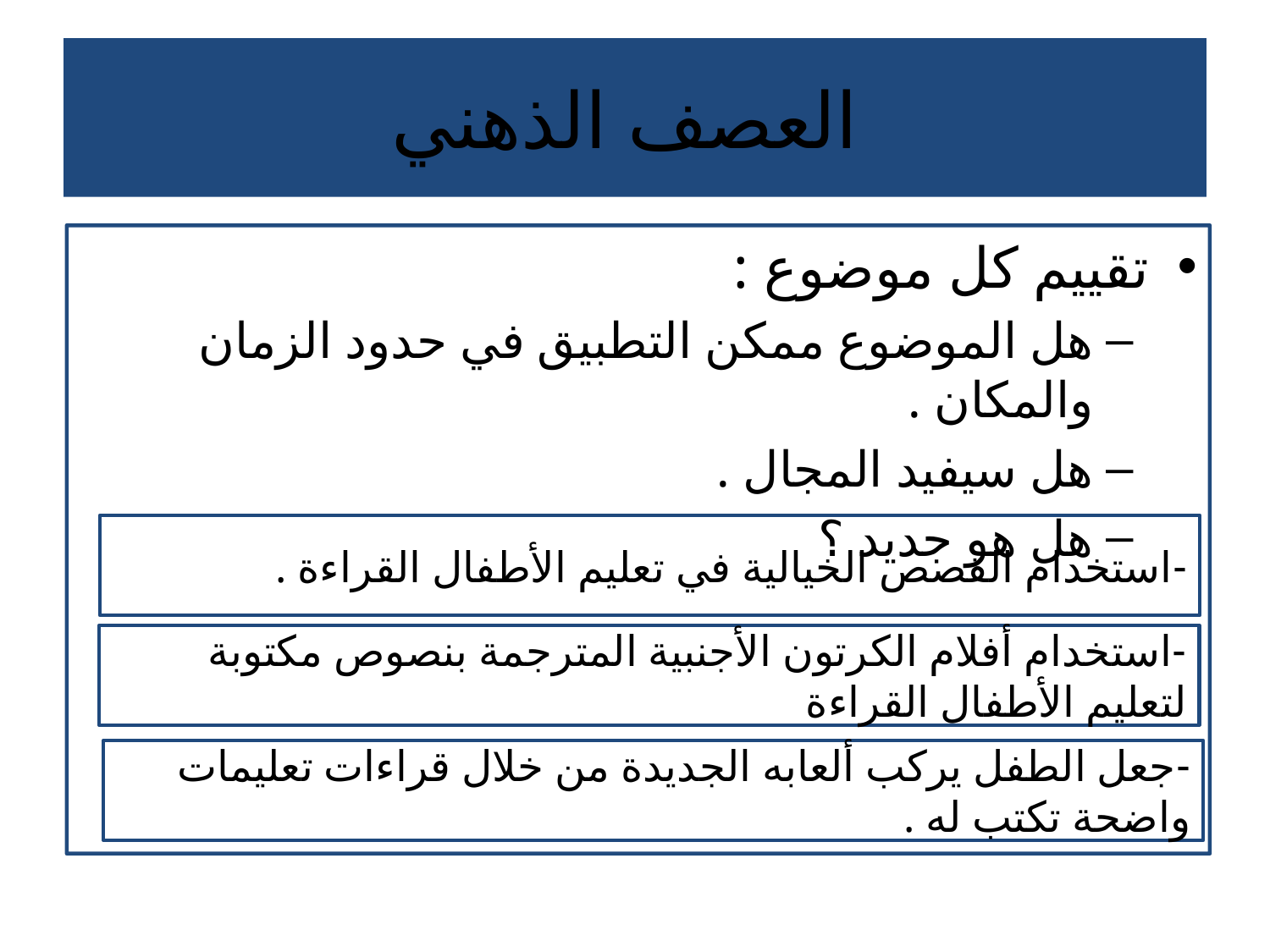

# العصف الذهني
تقييم كل موضوع :
هل الموضوع ممكن التطبيق في حدود الزمان والمكان .
هل سيفيد المجال .
هل هو جديد ؟

-استخدام القصص الخيالية في تعليم الأطفال القراءة .
-استخدام أفلام الكرتون الأجنبية المترجمة بنصوص مكتوبة لتعليم الأطفال القراءة
-جعل الطفل يركب ألعابه الجديدة من خلال قراءات تعليمات واضحة تكتب له .